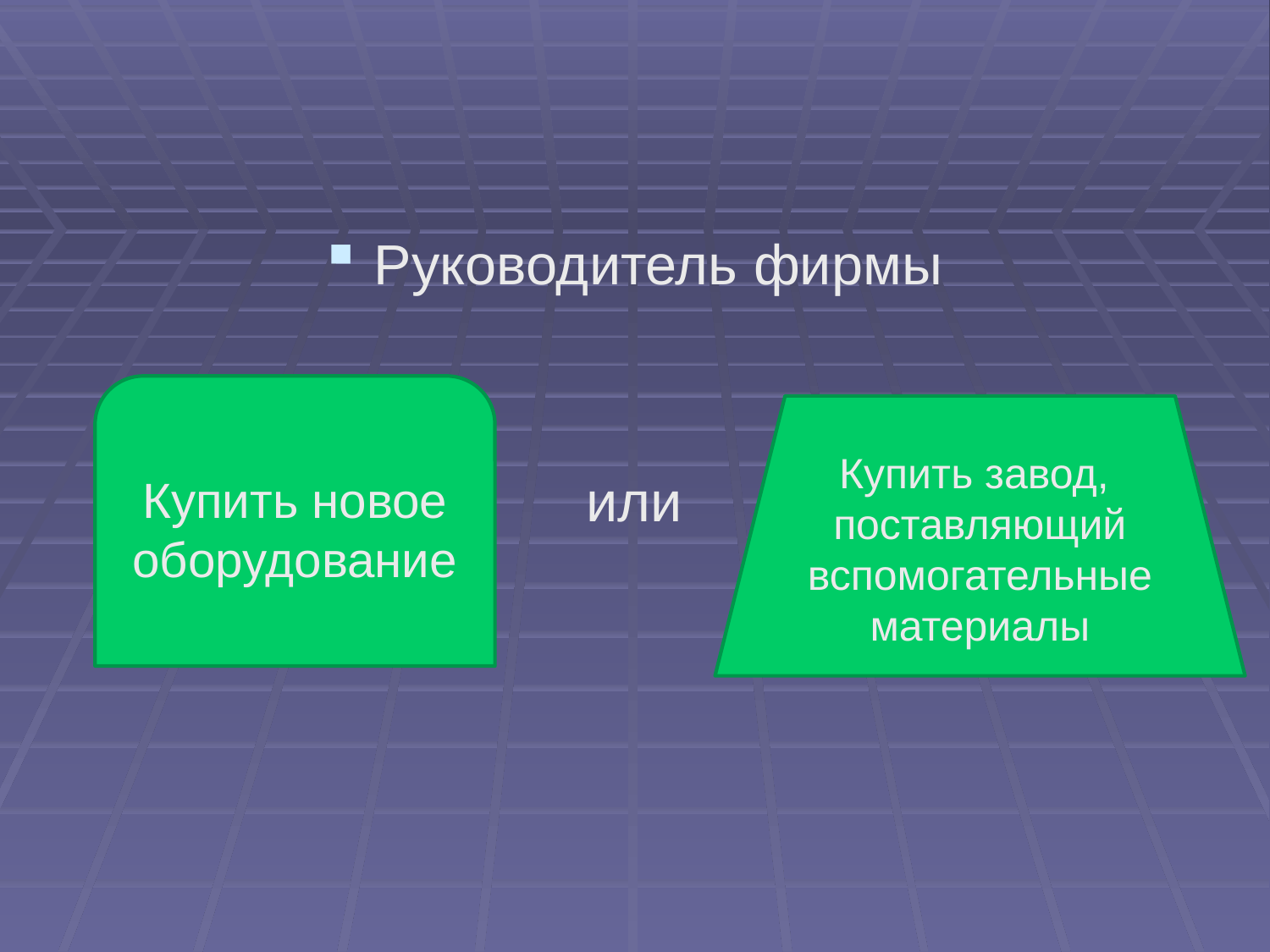

#
Руководитель фирмы

или

Купить новое оборудование
Купить завод,
поставляющий вспомогательные материалы